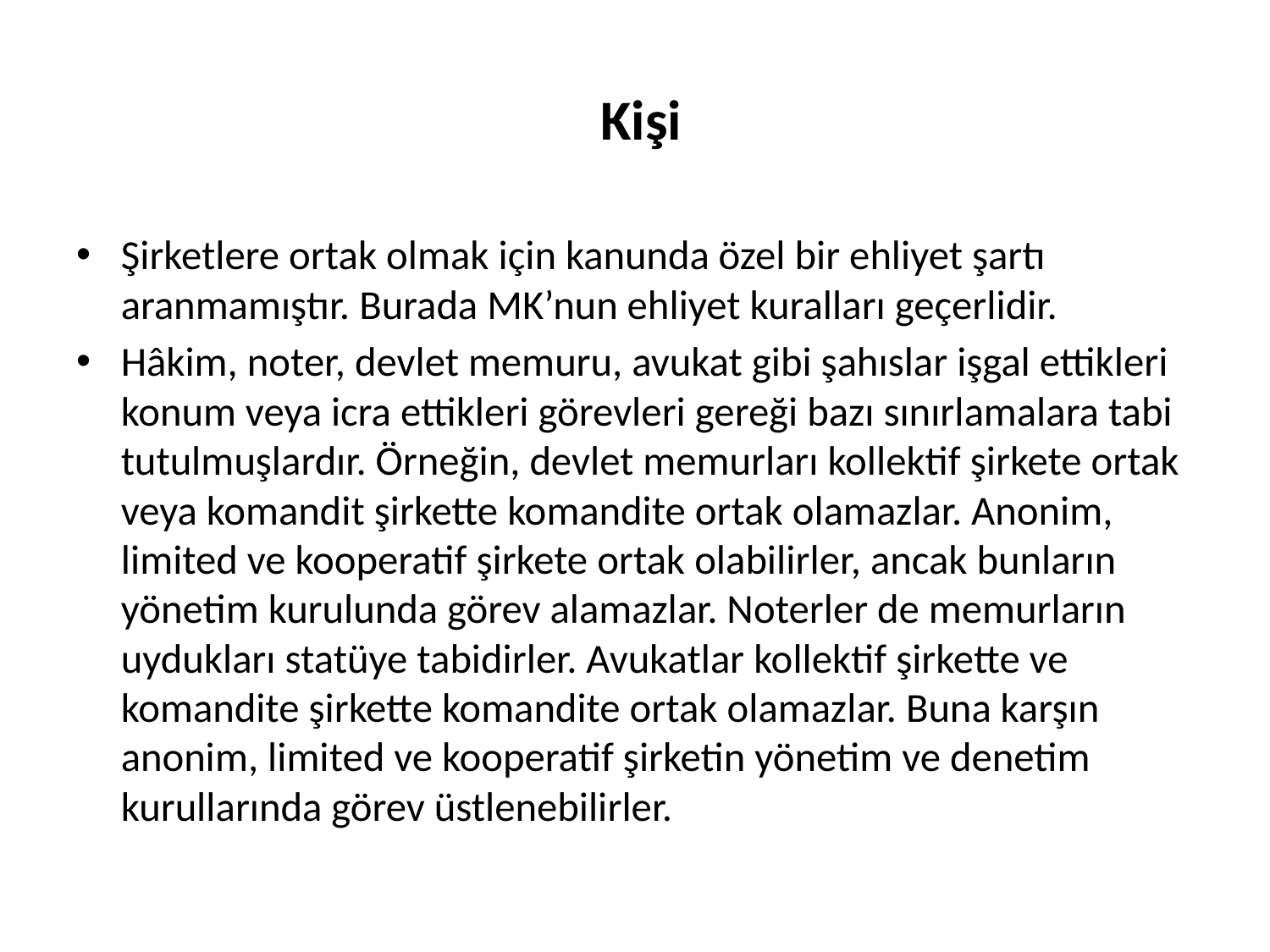

# Kişi
Şirketlere ortak olmak için kanunda özel bir ehliyet şartı aranmamıştır. Burada MK’nun ehliyet kuralları geçerlidir.
Hâkim, noter, devlet memuru, avukat gibi şahıslar işgal ettikleri konum veya icra ettikleri görevleri gereği bazı sınırlamalara tabi tutulmuşlardır. Örneğin, devlet memurları kollektif şirkete ortak veya komandit şirkette komandite ortak olamazlar. Anonim, limited ve kooperatif şirkete ortak olabilirler, ancak bunların yönetim kurulunda görev alamazlar. Noterler de memurların uydukları statüye tabidirler. Avukatlar kollektif şirkette ve komandite şirkette komandite ortak olamazlar. Buna karşın anonim, limited ve kooperatif şirketin yönetim ve denetim kurullarında görev üstlenebilirler.